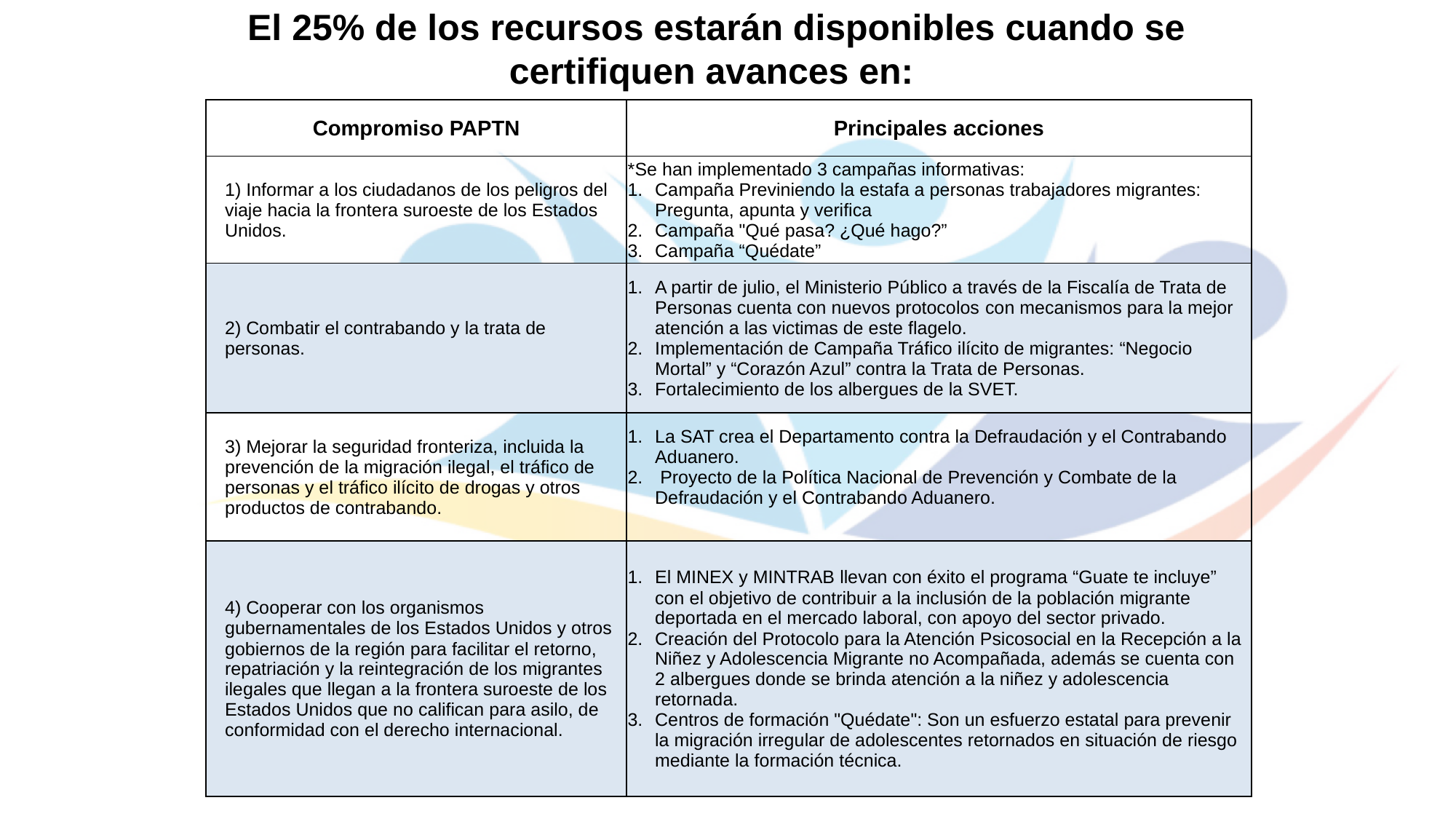

# El 25% de los recursos estarán disponibles cuando se certifiquen avances en:
| Compromiso PAPTN | Principales acciones |
| --- | --- |
| 1) Informar a los ciudadanos de los peligros del viaje hacia la frontera suroeste de los Estados Unidos. | \*Se han implementado 3 campañas informativas: Campaña Previniendo la estafa a personas trabajadores migrantes: Pregunta, apunta y verifica Campaña "Qué pasa? ¿Qué hago?” Campaña “Quédate” |
| 2) Combatir el contrabando y la trata de personas. | A partir de julio, el Ministerio Público a través de la Fiscalía de Trata de Personas cuenta con nuevos protocolos con mecanismos para la mejor atención a las victimas de este flagelo. Implementación de Campaña Tráfico ilícito de migrantes: “Negocio Mortal” y “Corazón Azul” contra la Trata de Personas. Fortalecimiento de los albergues de la SVET. |
| 3) Mejorar la seguridad fronteriza, incluida la prevención de la migración ilegal, el tráfico de personas y el tráfico ilícito de drogas y otros productos de contrabando. | La SAT crea el Departamento contra la Defraudación y el Contrabando Aduanero. Proyecto de la Política Nacional de Prevención y Combate de la Defraudación y el Contrabando Aduanero. |
| 4) Cooperar con los organismos gubernamentales de los Estados Unidos y otros gobiernos de la región para facilitar el retorno, repatriación y la reintegración de los migrantes ilegales que llegan a la frontera suroeste de los Estados Unidos que no califican para asilo, de conformidad con el derecho internacional. | El MINEX y MINTRAB llevan con éxito el programa “Guate te incluye” con el objetivo de contribuir a la inclusión de la población migrante deportada en el mercado laboral, con apoyo del sector privado. Creación del Protocolo para la Atención Psicosocial en la Recepción a la Niñez y Adolescencia Migrante no Acompañada, además se cuenta con 2 albergues donde se brinda atención a la niñez y adolescencia retornada. Centros de formación "Quédate": Son un esfuerzo estatal para prevenir la migración irregular de adolescentes retornados en situación de riesgo mediante la formación técnica. |